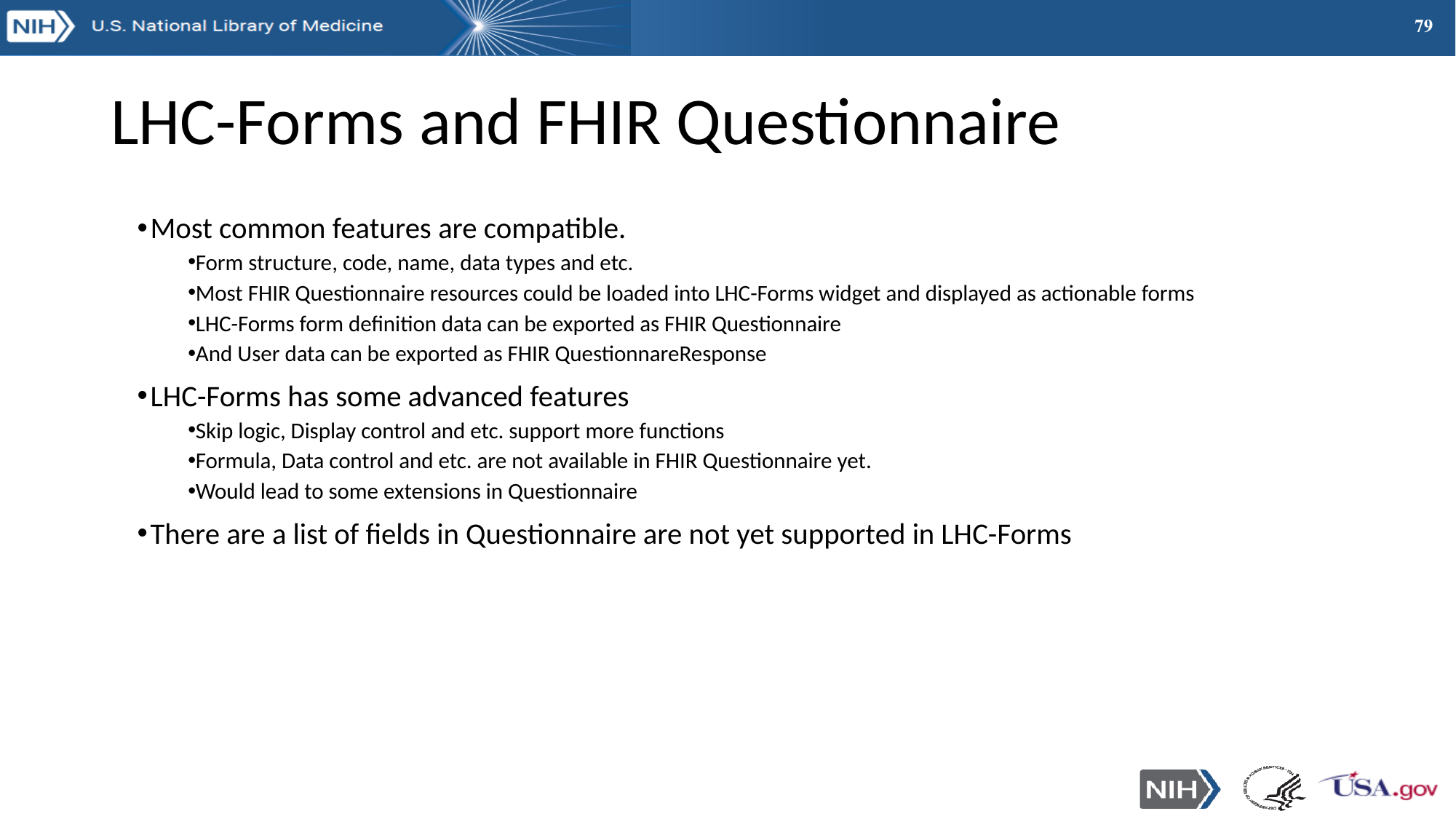

# LHC-Forms and FHIR Questionnaire
Most common features are compatible.
Form structure, code, name, data types and etc.
Most FHIR Questionnaire resources could be loaded into LHC-Forms widget and displayed as actionable forms
LHC-Forms form definition data can be exported as FHIR Questionnaire
And User data can be exported as FHIR QuestionnareResponse
LHC-Forms has some advanced features
Skip logic, Display control and etc. support more functions
Formula, Data control and etc. are not available in FHIR Questionnaire yet.
Would lead to some extensions in Questionnaire
There are a list of fields in Questionnaire are not yet supported in LHC-Forms